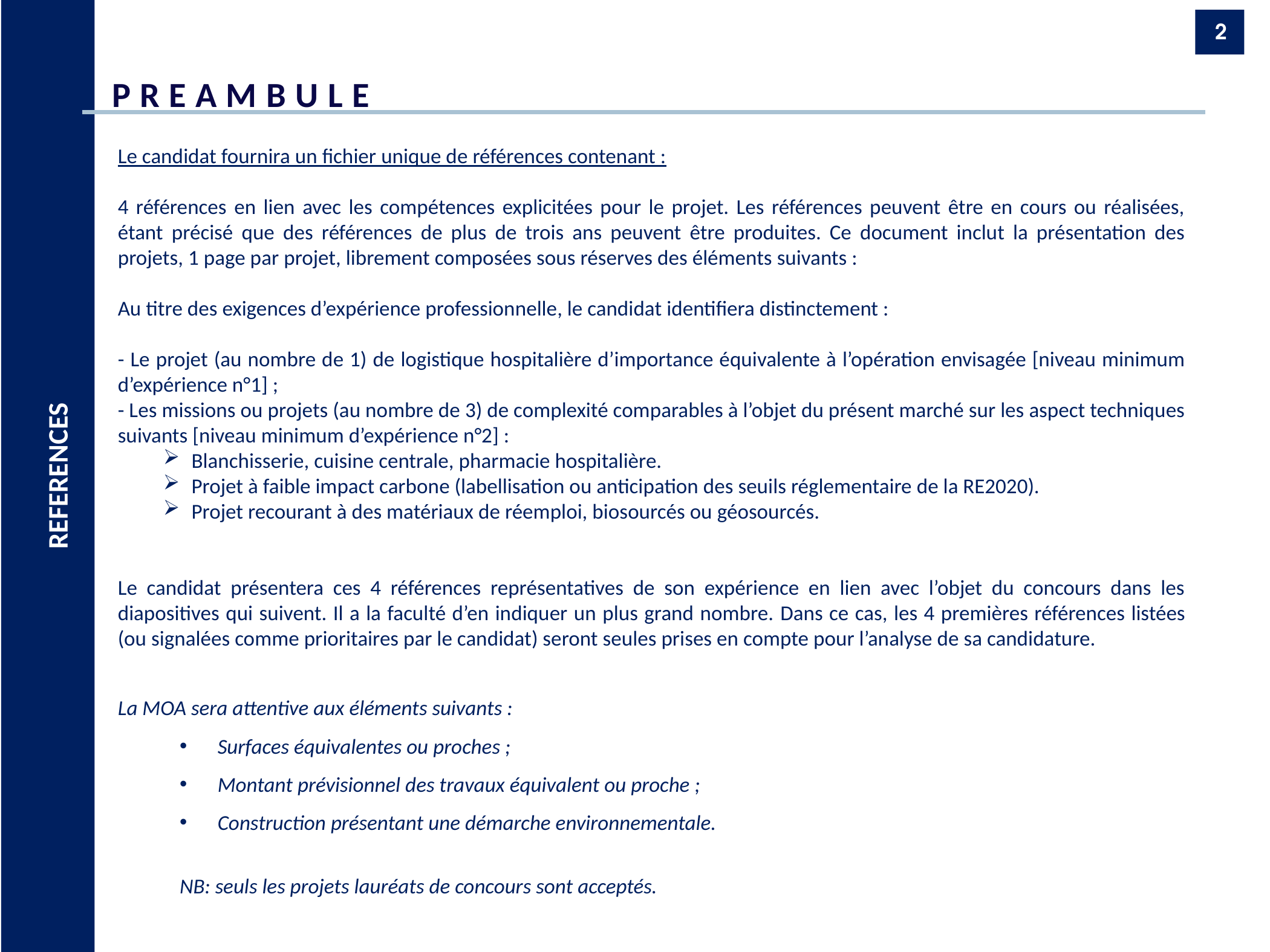

PREAMBULE
2

Le candidat fournira un fichier unique de références contenant :

4 références en lien avec les compétences explicitées pour le projet. Les références peuvent être en cours ou réalisées, étant précisé que des références de plus de trois ans peuvent être produites. Ce document inclut la présentation des projets, 1 page par projet, librement composées sous réserves des éléments suivants :

Au titre des exigences d’expérience professionnelle, le candidat identifiera distinctement :

- Le projet (au nombre de 1) de logistique hospitalière d’importance équivalente à l’opération envisagée [niveau minimum d’expérience n°1] ;
- Les missions ou projets (au nombre de 3) de complexité comparables à l’objet du présent marché sur les aspect techniques suivants [niveau minimum d’expérience n°2] :
Blanchisserie, cuisine centrale, pharmacie hospitalière.
Projet à faible impact carbone (labellisation ou anticipation des seuils réglementaire de la RE2020).
Projet recourant à des matériaux de réemploi, biosourcés ou géosourcés.

Le candidat présentera ces 4 références représentatives de son expérience en lien avec l’objet du concours dans les diapositives qui suivent. Il a la faculté d’en indiquer un plus grand nombre. Dans ce cas, les 4 premières références listées (ou signalées comme prioritaires par le candidat) seront seules prises en compte pour l’analyse de sa candidature.

La MOA sera attentive aux éléments suivants :
Surfaces équivalentes ou proches ;
Montant prévisionnel des travaux équivalent ou proche ;
Construction présentant une démarche environnementale.

NB: seuls les projets lauréats de concours sont acceptés.

REFERENCES